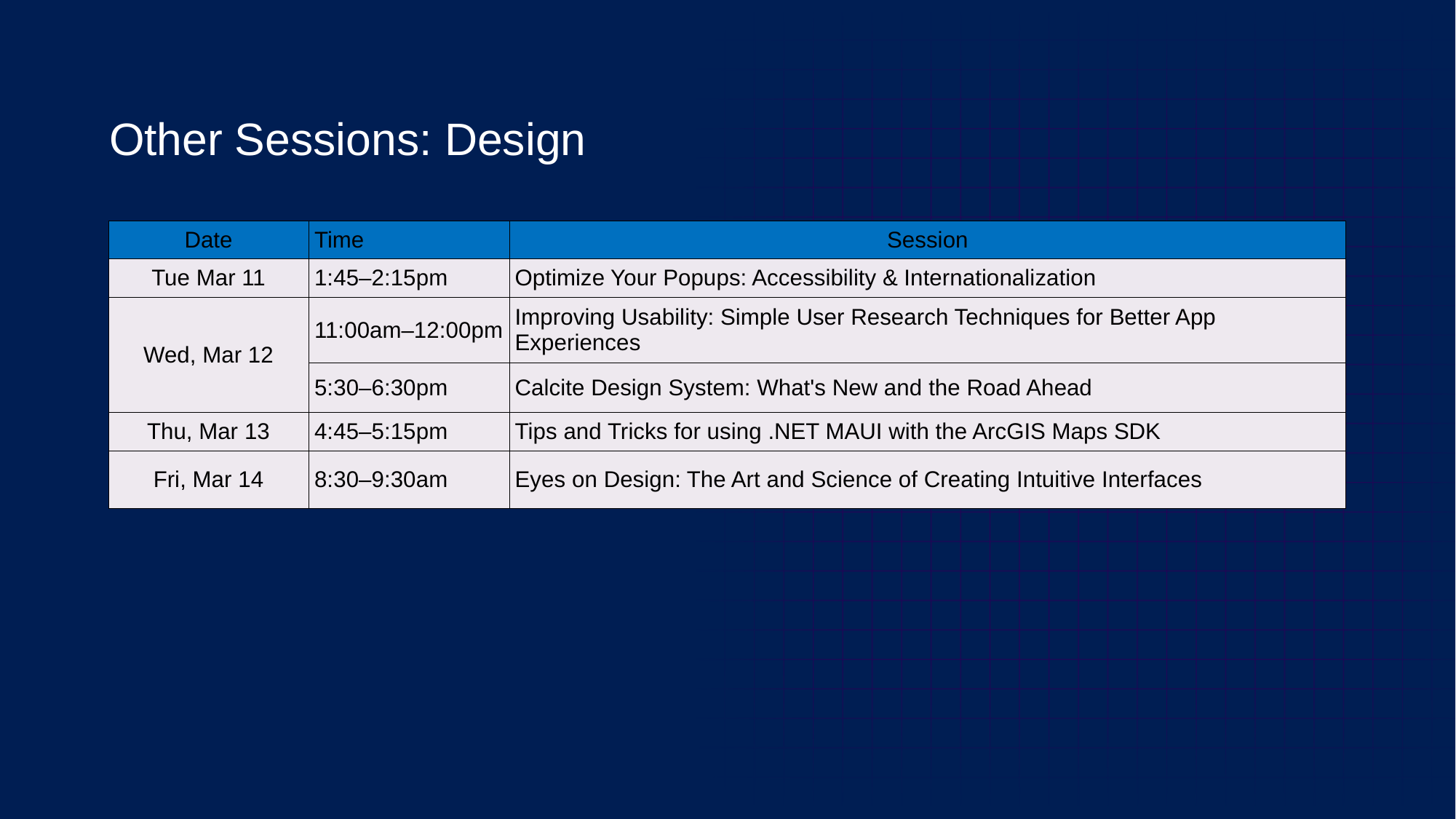

# Other Sessions: Design
| Date | Time | Session |
| --- | --- | --- |
| Tue Mar 11 | 1:45–2:15pm | Optimize Your Popups: Accessibility & Internationalization |
| Wed, Mar 12 | 11:00am–12:00pm | Improving Usability: Simple User Research Techniques for Better App Experiences |
|  | 5:30–6:30pm | Calcite Design System: What's New and the Road Ahead |
| Thu, Mar 13 | 4:45–5:15pm | Tips and Tricks for using .NET MAUI with the ArcGIS Maps SDK |
| Fri, Mar 14 | 8:30–9:30am | Eyes on Design: The Art and Science of Creating Intuitive Interfaces |
NOTE:  Session titles are led by “ArcGIS Pro SDK for .NET” in online agenda